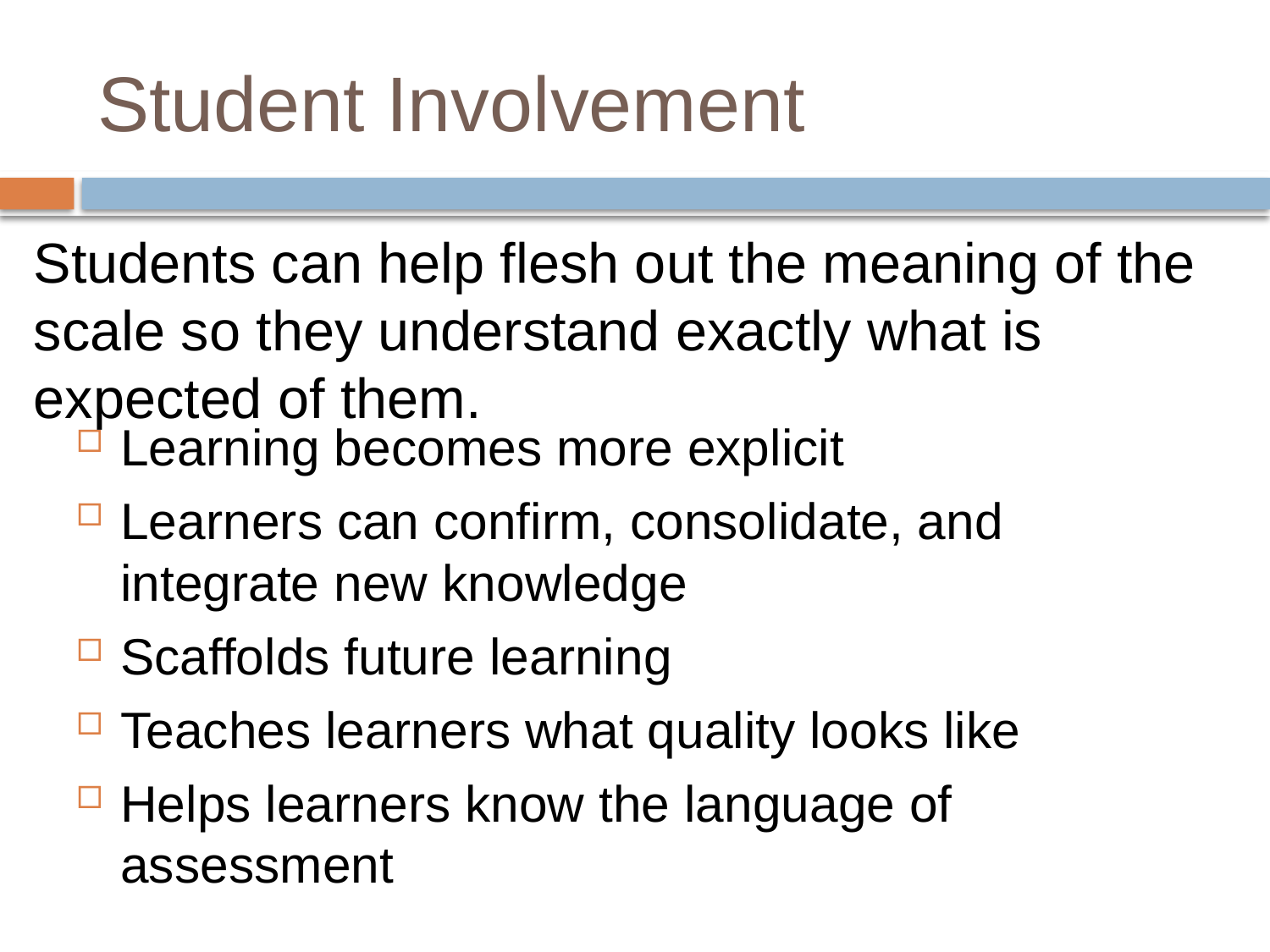

# Student Involvement
Students can help flesh out the meaning of the scale so they understand exactly what is expected of them.

Learning becomes more explicit
Learners can confirm, consolidate, and integrate new knowledge
Scaffolds future learning
Teaches learners what quality looks like
Helps learners know the language of assessment